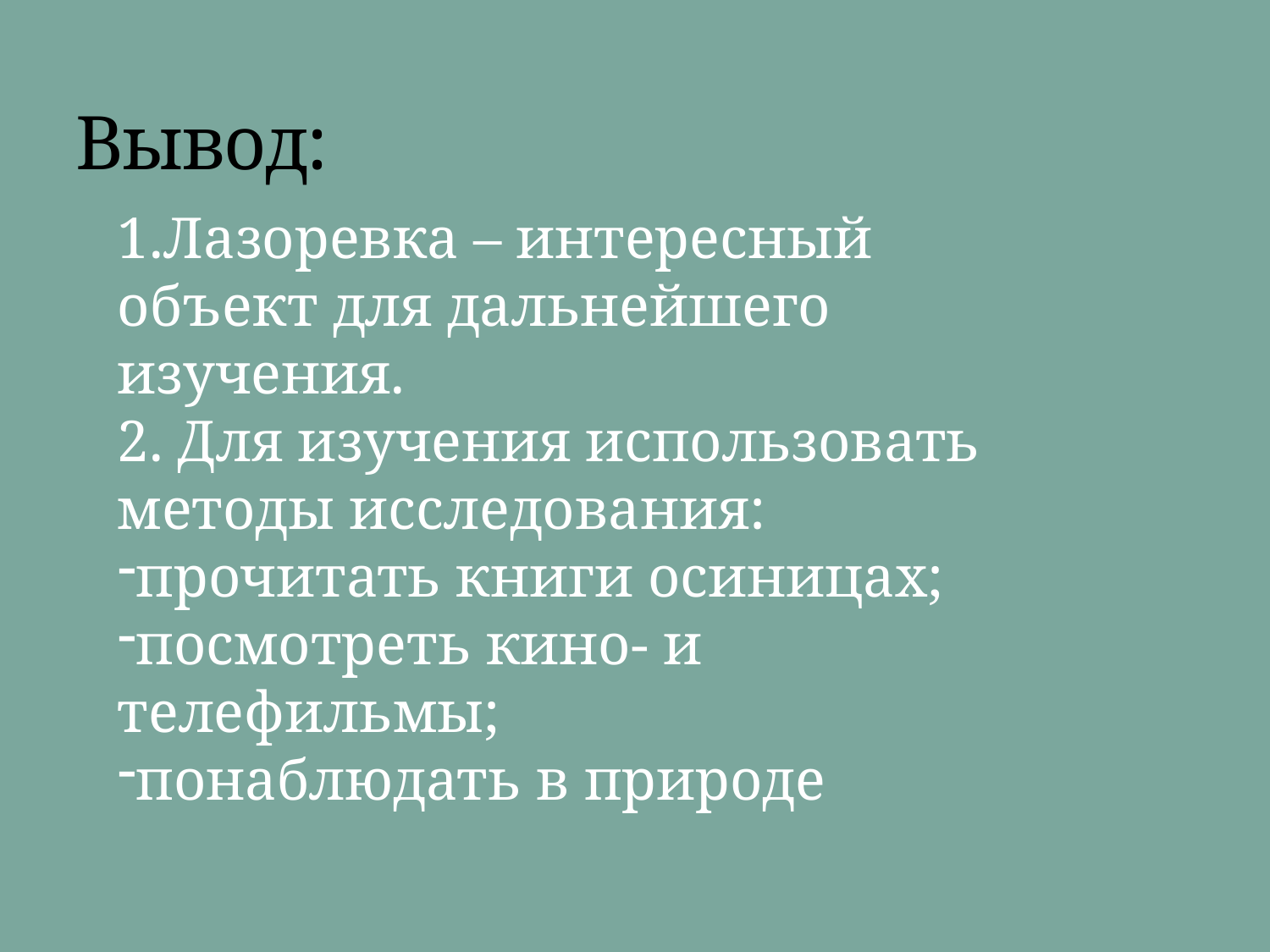

# Вывод:
1.Лазоревка – интересный объект для дальнейшего изучения.
2. Для изучения использовать методы исследования:
прочитать книги осиницах;
посмотреть кино- и телефильмы;
понаблюдать в природе